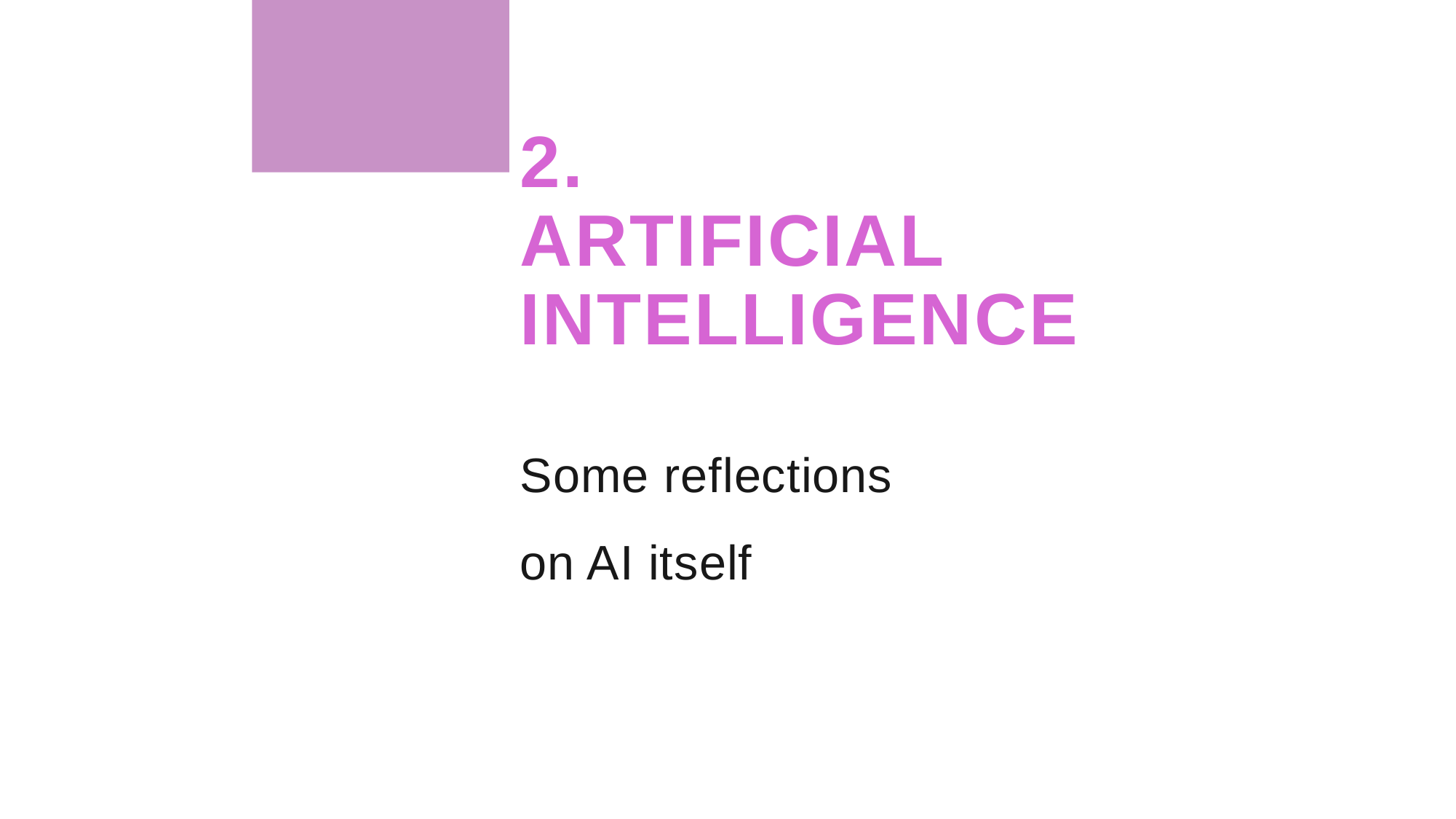

# 2. ARTIFICIAL INTELLIGENCE
Some reflections
on AI itself